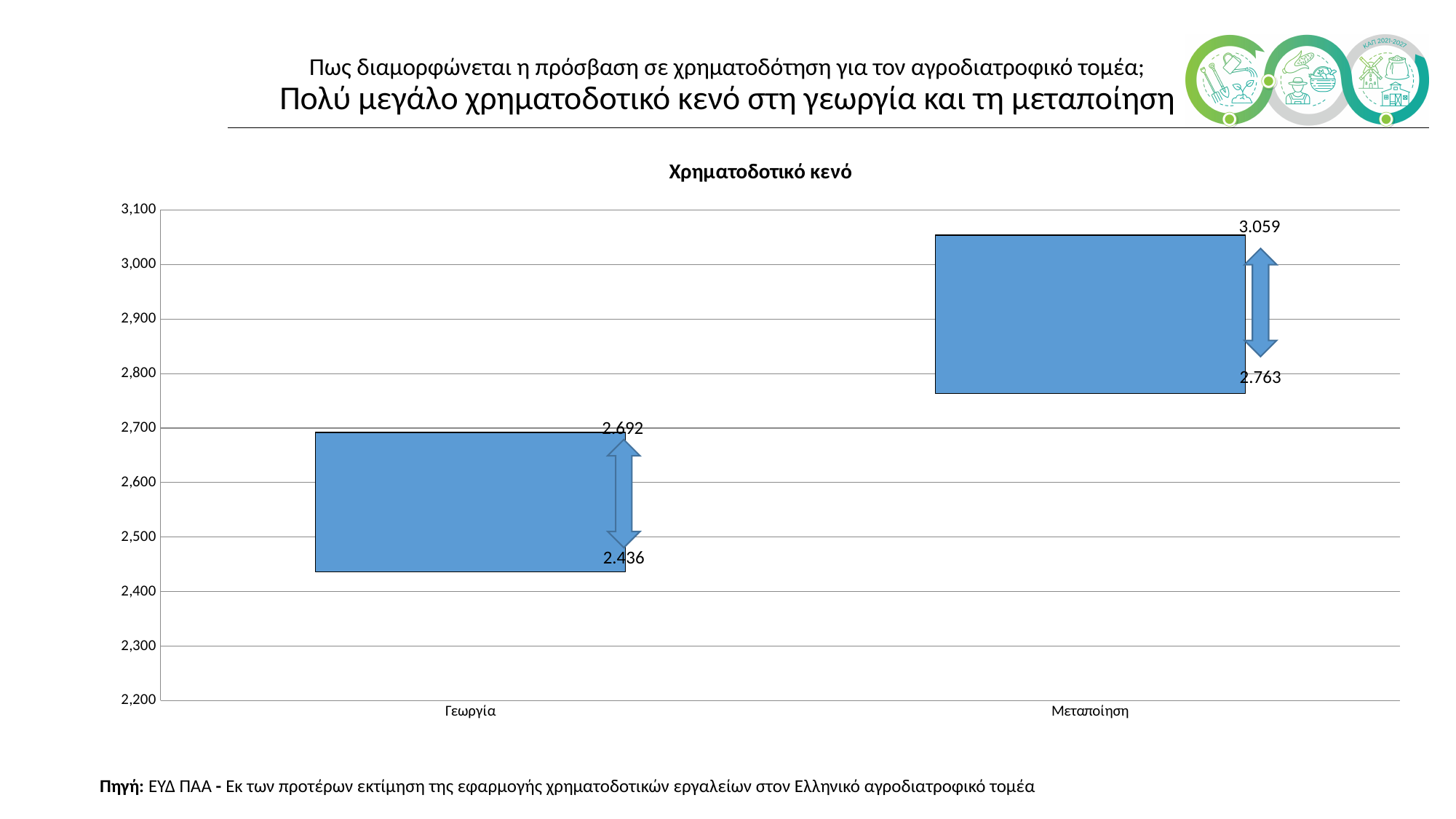

# Πως διαμορφώνεται η πρόσβαση σε χρηματοδότηση για τον αγροδιατροφικό τομέα; Πολύ μεγάλο χρηματοδοτικό κενό στη γεωργία και τη μεταποίηση

[unsupported chart]

3.059

2.763
2.692

2.436
Πηγή: ΕΥΔ ΠΑΑ - Εκ των προτέρων εκτίμηση της εφαρμογής χρηματοδοτικών εργαλείων στον Ελληνικό αγροδιατροφικό τομέα